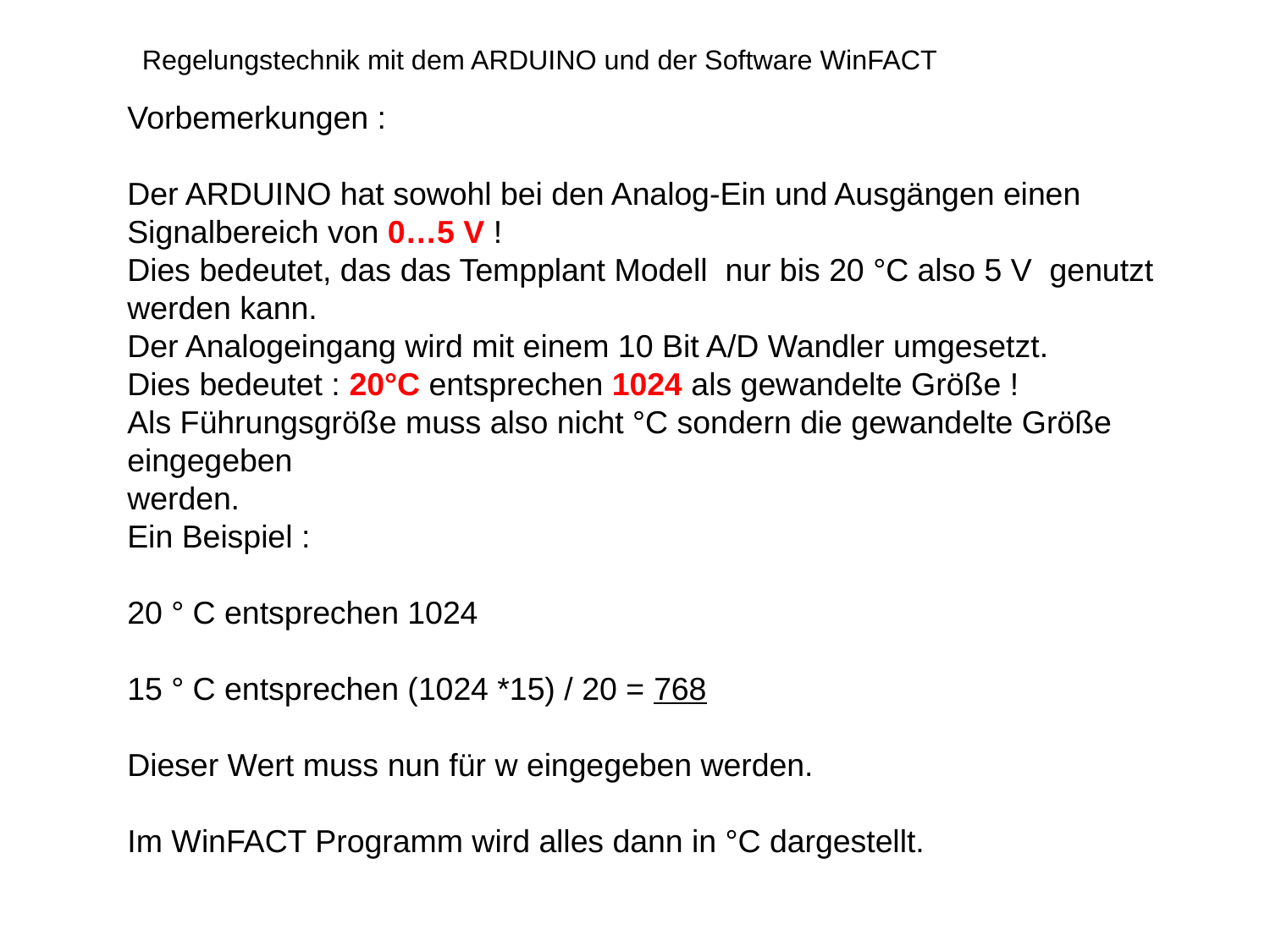

Regelungstechnik mit dem ARDUINO und der Software WinFACT
Vorbemerkungen :

Der ARDUINO hat sowohl bei den Analog-Ein und Ausgängen einen Signalbereich von 0…5 V !
Dies bedeutet, das das Tempplant Modell  nur bis 20 °C also 5 V  genutzt werden kann.
Der Analogeingang wird mit einem 10 Bit A/D Wandler umgesetzt.
Dies bedeutet : 20°C entsprechen 1024 als gewandelte Größe !
Als Führungsgröße muss also nicht °C sondern die gewandelte Größe eingegeben
werden.
Ein Beispiel :

20 ° C entsprechen 1024

15 ° C entsprechen (1024 *15) / 20 = 768

Dieser Wert muss nun für w eingegeben werden.

Im WinFACT Programm wird alles dann in °C dargestellt.